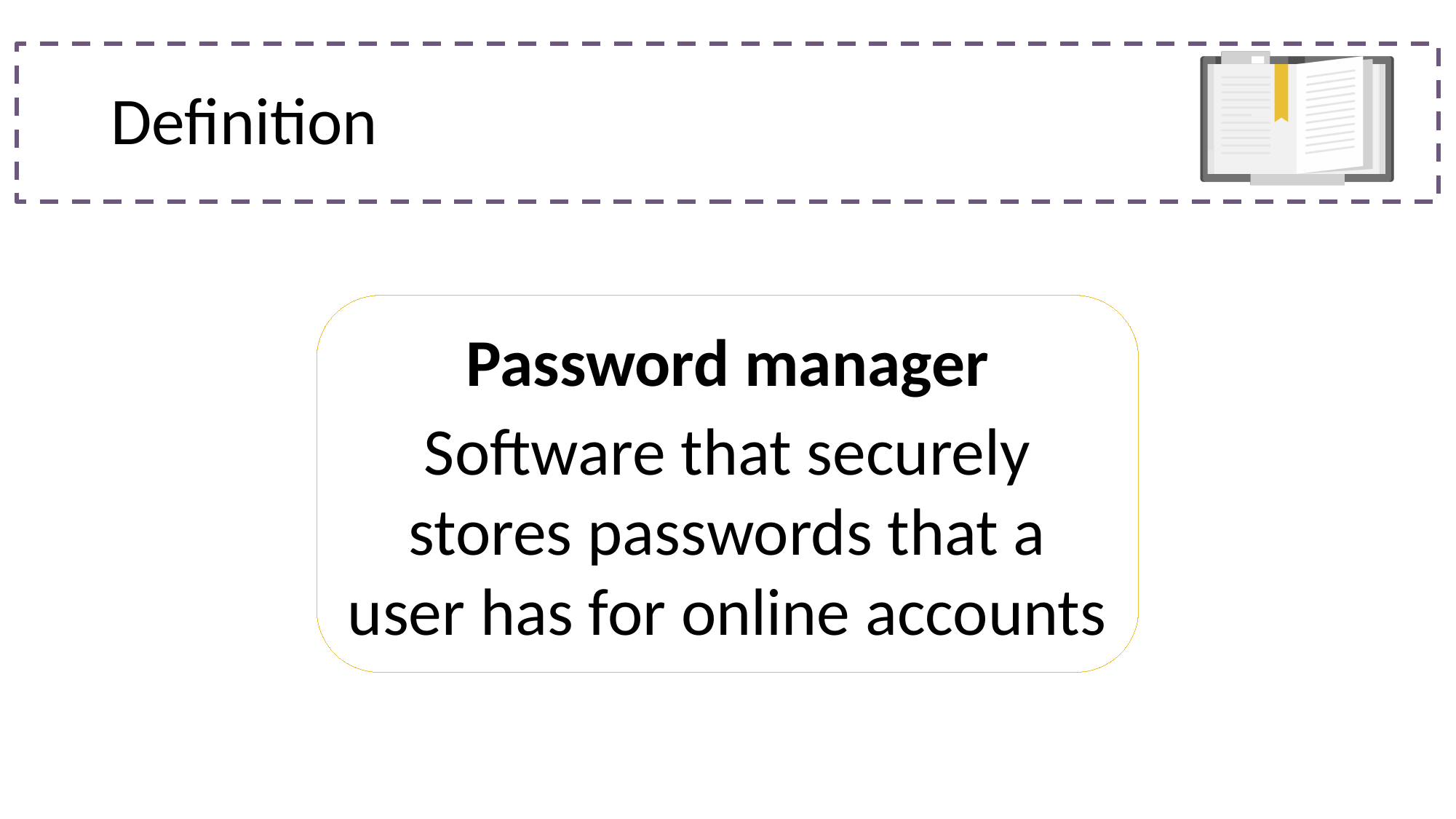

# Definition
Password manager
Software that securely stores passwords that a user has for online accounts